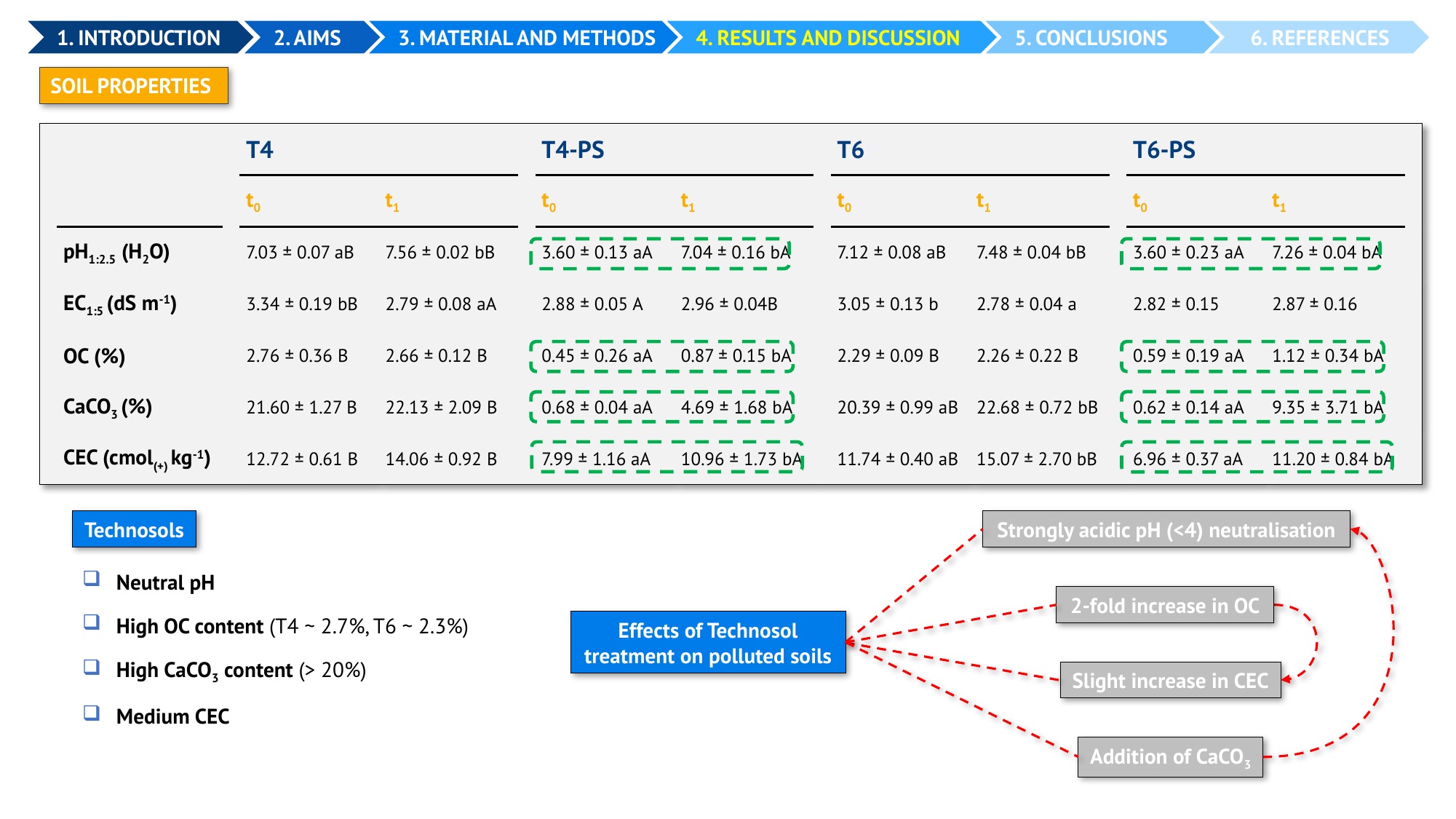

1. INTRODUCTION
2. AIMS
3. MATERIAL AND METHODS
4. RESULTS AND DISCUSSION
5. CONCLUSIONS
6. REFERENCES
SOIL PROPERTIES
|  |  |  | T4 |  |  | T4-PS |  |  | T6 |  |  | T6-PS |  |  |
| --- | --- | --- | --- | --- | --- | --- | --- | --- | --- | --- | --- | --- | --- | --- |
|  |  |  | t0 | t1 |  | t0 | t1 |  | t0 | t1 |  | t0 | t1 |  |
|  | pH1:2.5 (H2O) |  | 7.03 ± 0.07 aB | 7.56 ± 0.02 bB |  | 3.60 ± 0.13 aA | 7.04 ± 0.16 bA |  | 7.12 ± 0.08 aB | 7.48 ± 0.04 bB |  | 3.60 ± 0.23 aA | 7.26 ± 0.04 bA |  |
|  | EC1:5 (dS m-1) |  | 3.34 ± 0.19 bB | 2.79 ± 0.08 aA |  | 2.88 ± 0.05 A | 2.96 ± 0.04B |  | 3.05 ± 0.13 b | 2.78 ± 0.04 a |  | 2.82 ± 0.15 | 2.87 ± 0.16 |  |
|  | OC (%) |  | 2.76 ± 0.36 B | 2.66 ± 0.12 B |  | 0.45 ± 0.26 aA | 0.87 ± 0.15 bA |  | 2.29 ± 0.09 B | 2.26 ± 0.22 B |  | 0.59 ± 0.19 aA | 1.12 ± 0.34 bA |  |
|  | CaCO3 (%) |  | 21.60 ± 1.27 B | 22.13 ± 2.09 B |  | 0.68 ± 0.04 aA | 4.69 ± 1.68 bA |  | 20.39 ± 0.99 aB | 22.68 ± 0.72 bB |  | 0.62 ± 0.14 aA | 9.35 ± 3.71 bA |  |
|  | CEC (cmol(+) kg-1) |  | 12.72 ± 0.61 B | 14.06 ± 0.92 B |  | 7.99 ± 1.16 aA | 10.96 ± 1.73 bA |  | 11.74 ± 0.40 aB | 15.07 ± 2.70 bB |  | 6.96 ± 0.37 aA | 11.20 ± 0.84 bA |  |

Strongly acidic pH (<4) neutralisation
Technosols
Addition of CaCO3
Neutral pH
High OC content (T4 ~ 2.7%, T6 ~ 2.3%)
High CaCO3 content (> 20%)
Medium CEC
2-fold increase in OC
Slight increase in CEC
Effects of Technosol treatment on polluted soils